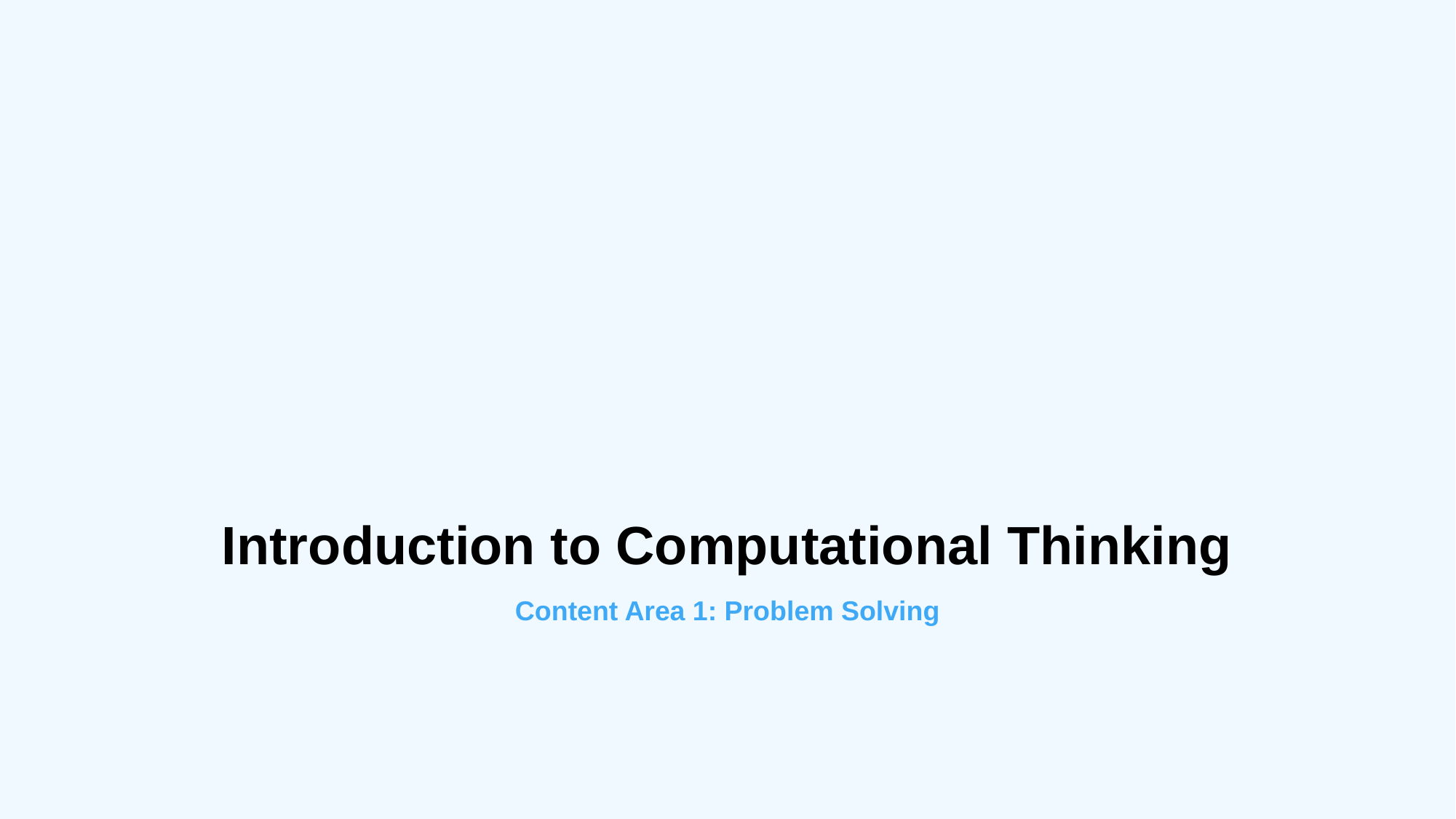

# Introduction to Computational Thinking
Content Area 1: Problem Solving